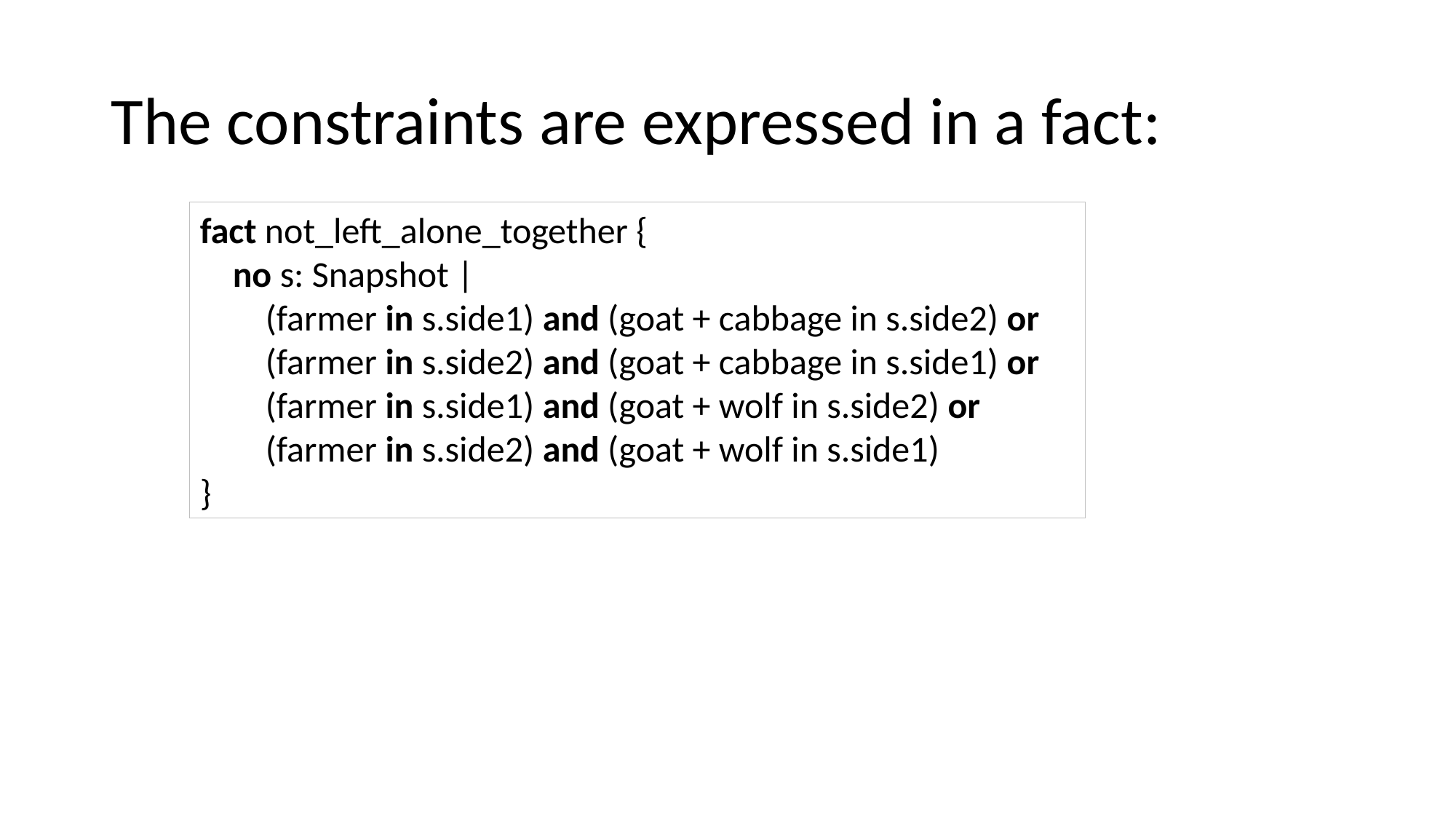

# The constraints are expressed in a fact:
fact not_left_alone_together {
    no s: Snapshot |
        (farmer in s.side1) and (goat + cabbage in s.side2) or
        (farmer in s.side2) and (goat + cabbage in s.side1) or
        (farmer in s.side1) and (goat + wolf in s.side2) or
        (farmer in s.side2) and (goat + wolf in s.side1)
}